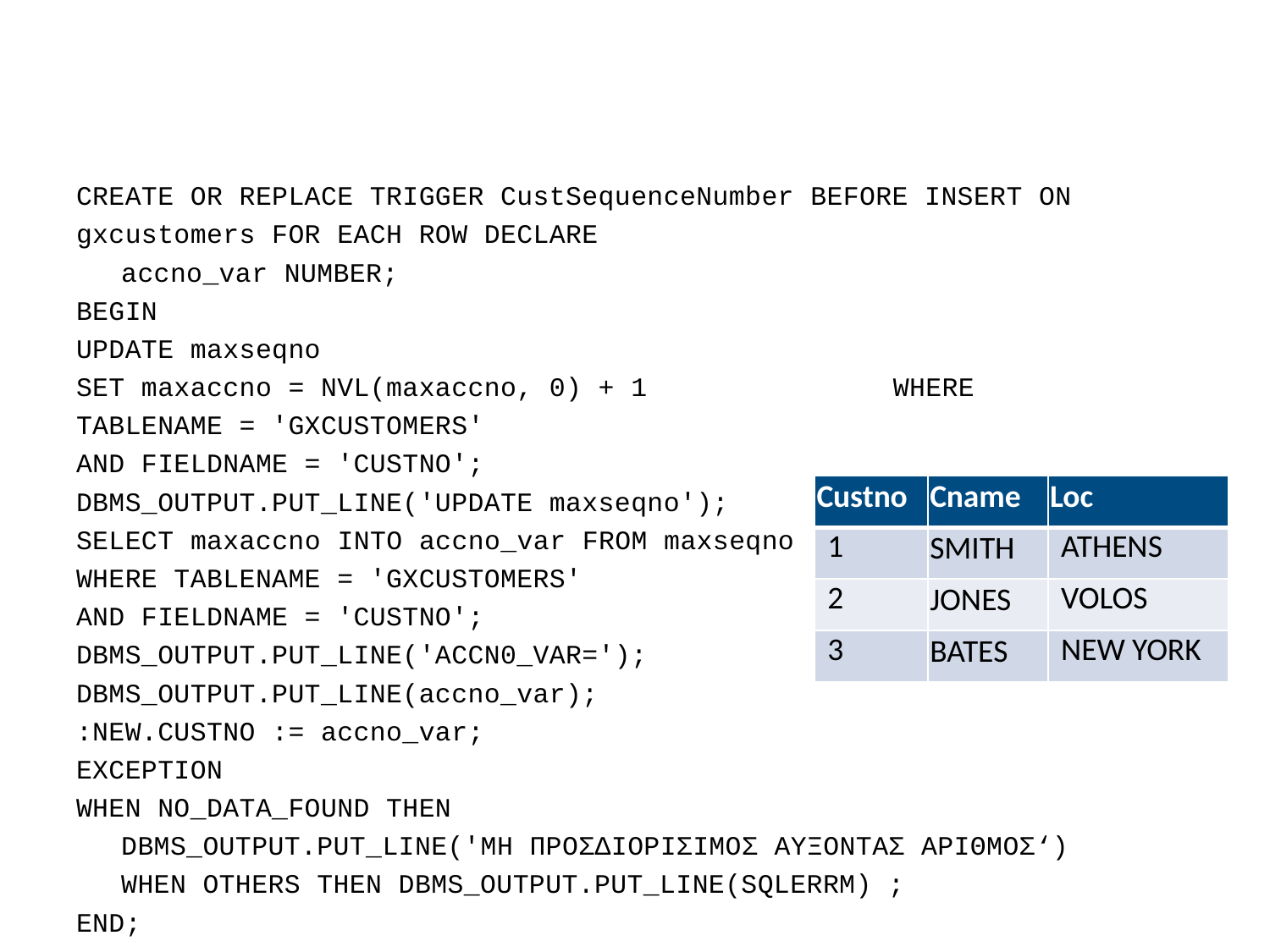

#
CREATE OR REPLACE TRIGGER CustSequenceNumber BEFORE INSERT ON gxcustomers FOR EACH ROW DECLARE
accno_var NUMBER;
BEGIN
UPDATE maxseqno
SET maxaccno = NVL(maxaccno, 0) + 1               WHERE TABLENAME = 'GXCUSTOMERS'
AND FIELDNAME = 'CUSTNO';
DBMS_OUTPUT.PUT_LINE('UPDATE maxseqno');
SELECT maxaccno INTO accno_var FROM maxseqno
WHERE TABLENAME = 'GXCUSTOMERS'
AND FIELDNAME = 'CUSTNO';
DBMS_OUTPUT.PUT_LINE('ACCN0_VAR=');
DBMS_OUTPUT.PUT_LINE(accno_var);
:NEW.CUSTNO := accno_var;
EXCEPTION
WHEN NO_DATA_FOUND THEN
DBMS_OUTPUT.PUT_LINE('ΜΗ ΠΡΟΣΔΙΟΡΙΣΙΜΟΣ ΑΥΞΟΝΤΑΣ ΑΡΙΘΜΟΣ‘)
WHEN OTHERS THEN DBMS_OUTPUT.PUT_LINE(SQLERRM) ;
END;

| Custno | Cname | Loc |
| --- | --- | --- |
| 1 | SMITH | ATHENS |
| 2 | JONES | VOLOS |
| 3 | BATES | NEW YORK |